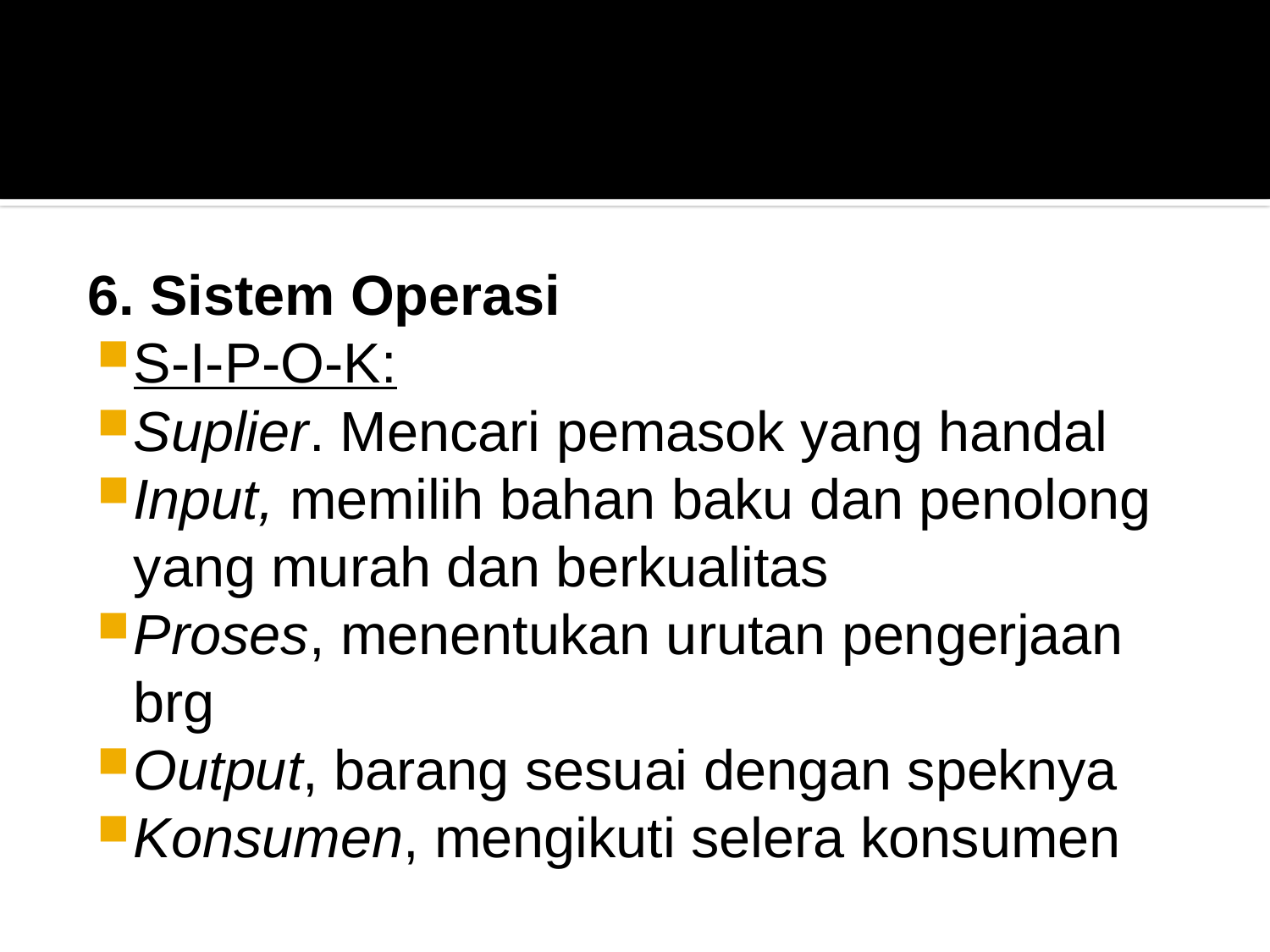

#
6. Sistem Operasi
S-I-P-O-K:
Suplier. Mencari pemasok yang handal
Input, memilih bahan baku dan penolong
  	yang murah dan berkualitas
Proses, menentukan urutan pengerjaan brg
Output, barang sesuai dengan speknya
Konsumen, mengikuti selera konsumen